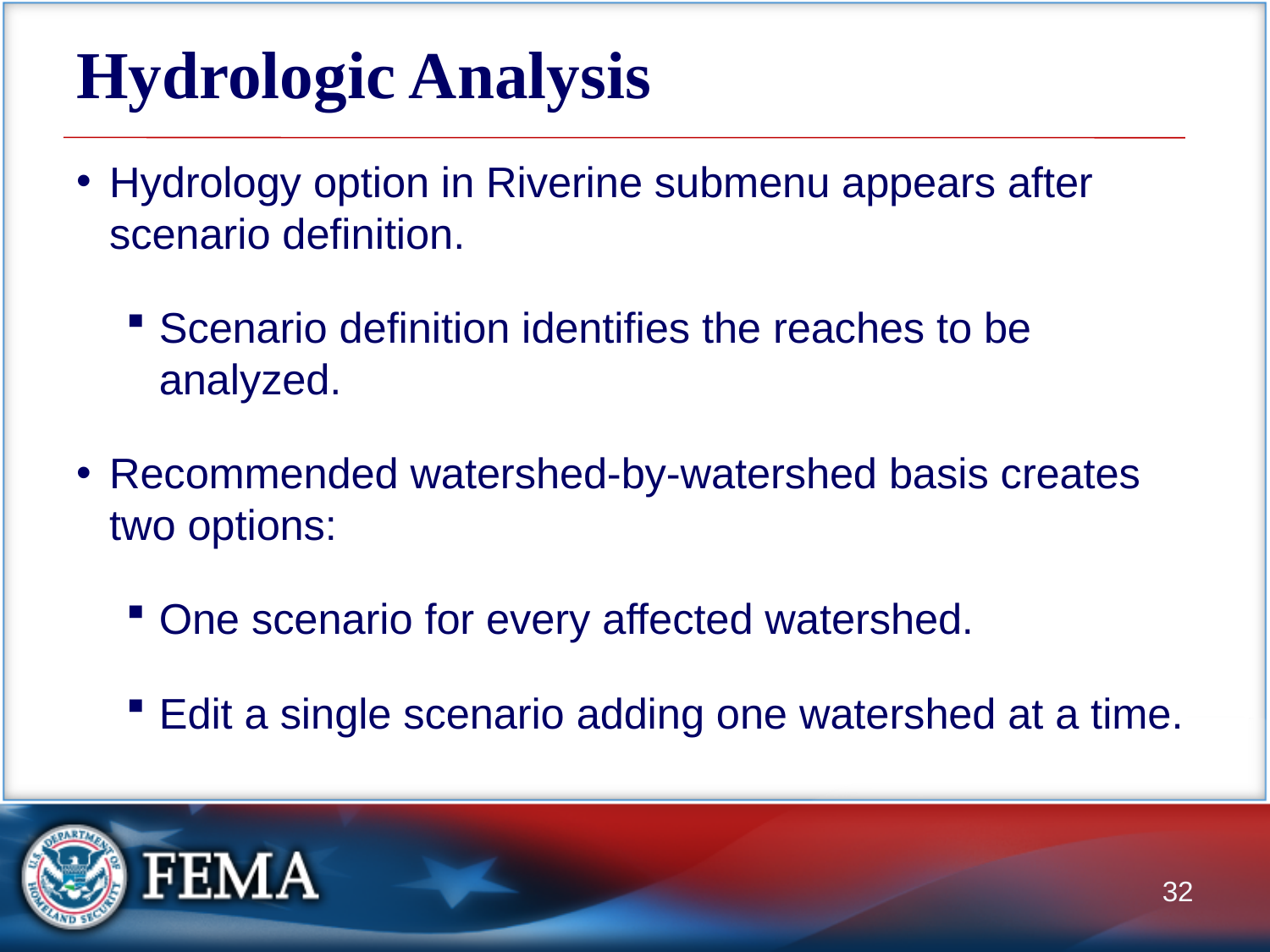

# Hydrologic Analysis
Hydrology option in Riverine submenu appears after scenario definition.
Scenario definition identifies the reaches to be analyzed.
Recommended watershed-by-watershed basis creates two options:
One scenario for every affected watershed.
Edit a single scenario adding one watershed at a time.
32